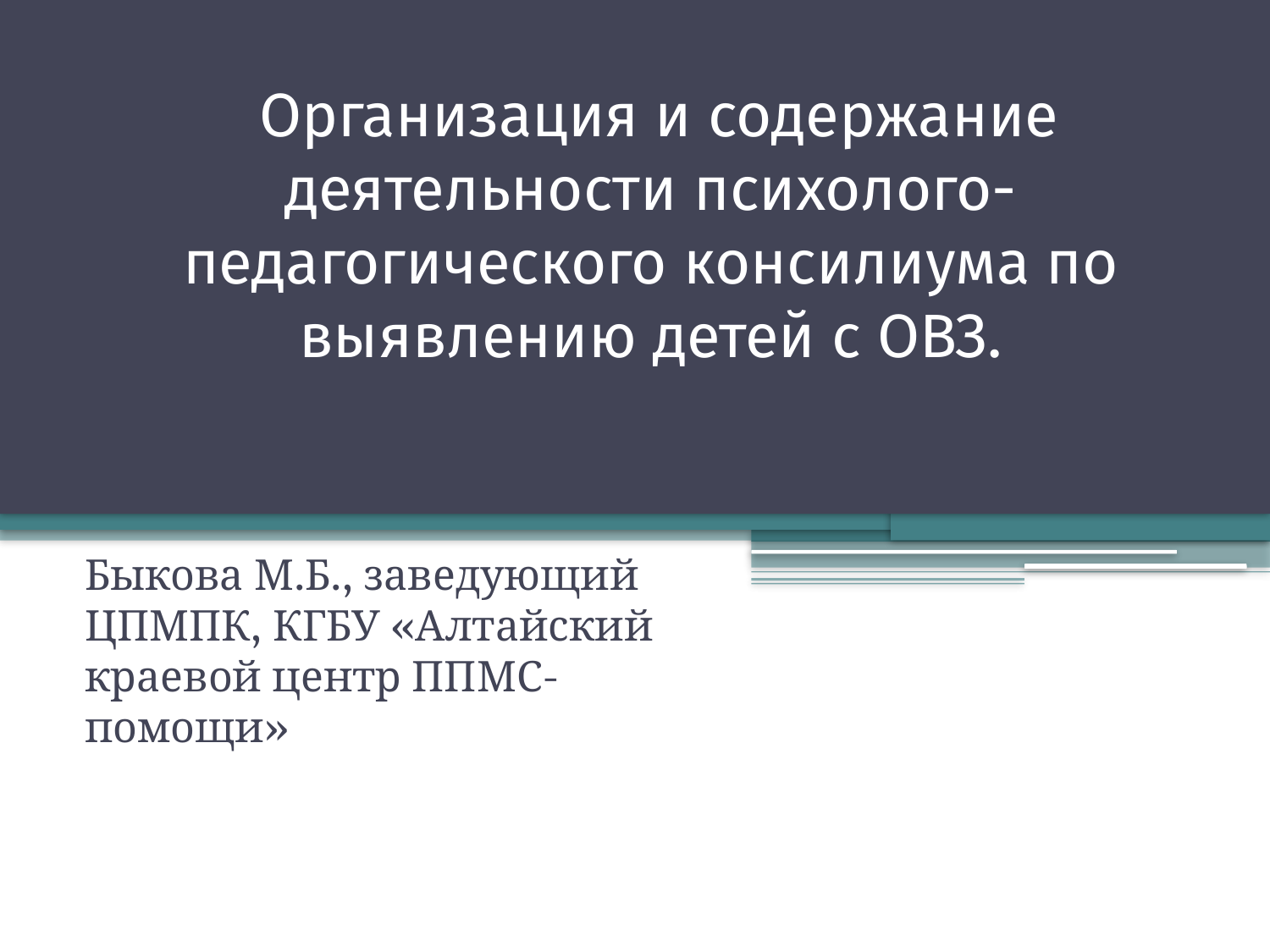

# Организация и содержание деятельности психолого-педагогического консилиума по выявлению детей с ОВЗ.
Быкова М.Б., заведующий ЦПМПК, КГБУ «Алтайский краевой центр ППМС-помощи»